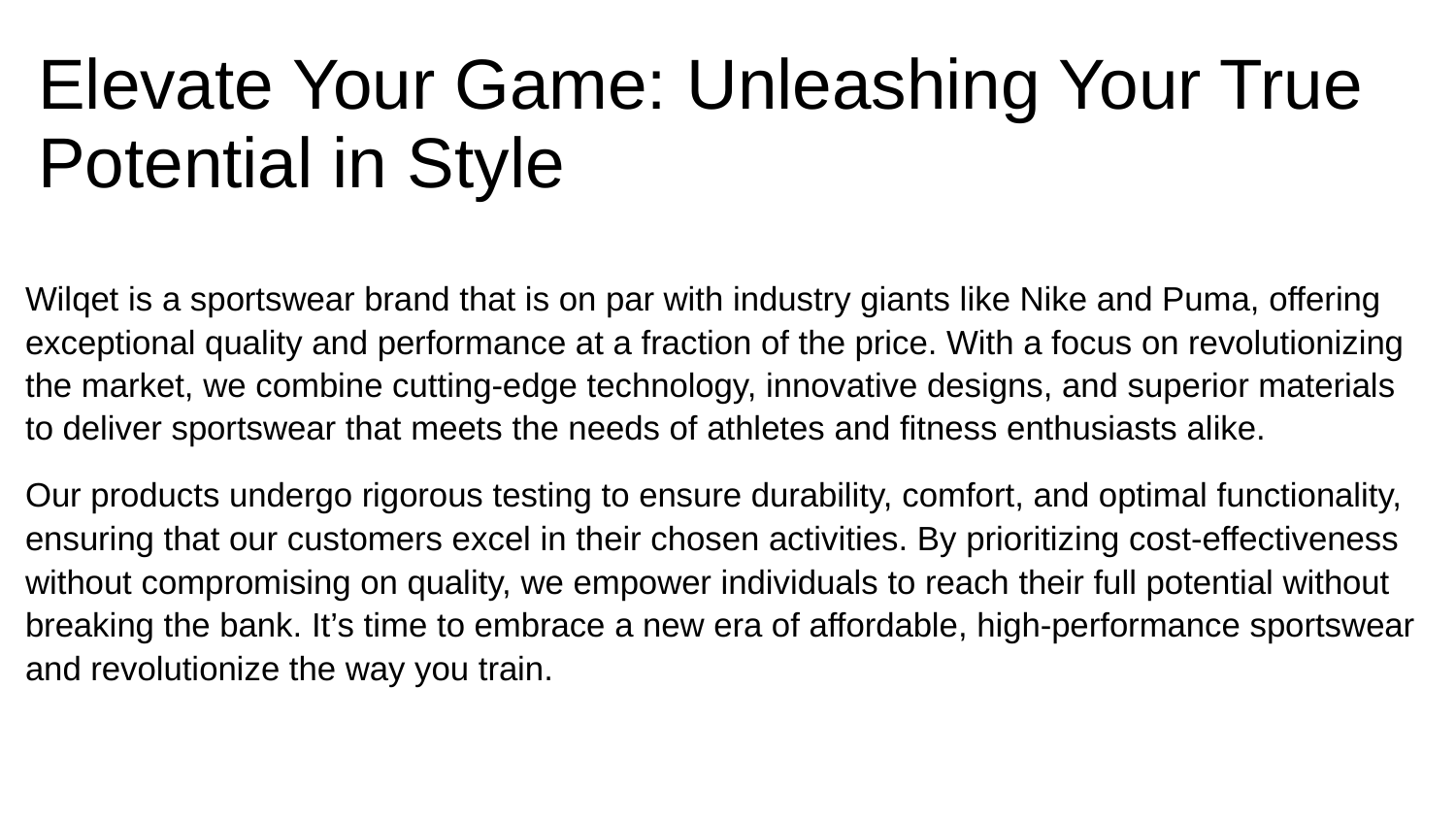

# Elevate Your Game: Unleashing Your True Potential in Style
Wilqet is a sportswear brand that is on par with industry giants like Nike and Puma, offering exceptional quality and performance at a fraction of the price. With a focus on revolutionizing the market, we combine cutting-edge technology, innovative designs, and superior materials to deliver sportswear that meets the needs of athletes and fitness enthusiasts alike.
Our products undergo rigorous testing to ensure durability, comfort, and optimal functionality, ensuring that our customers excel in their chosen activities. By prioritizing cost-effectiveness without compromising on quality, we empower individuals to reach their full potential without breaking the bank. It’s time to embrace a new era of affordable, high-performance sportswear and revolutionize the way you train.